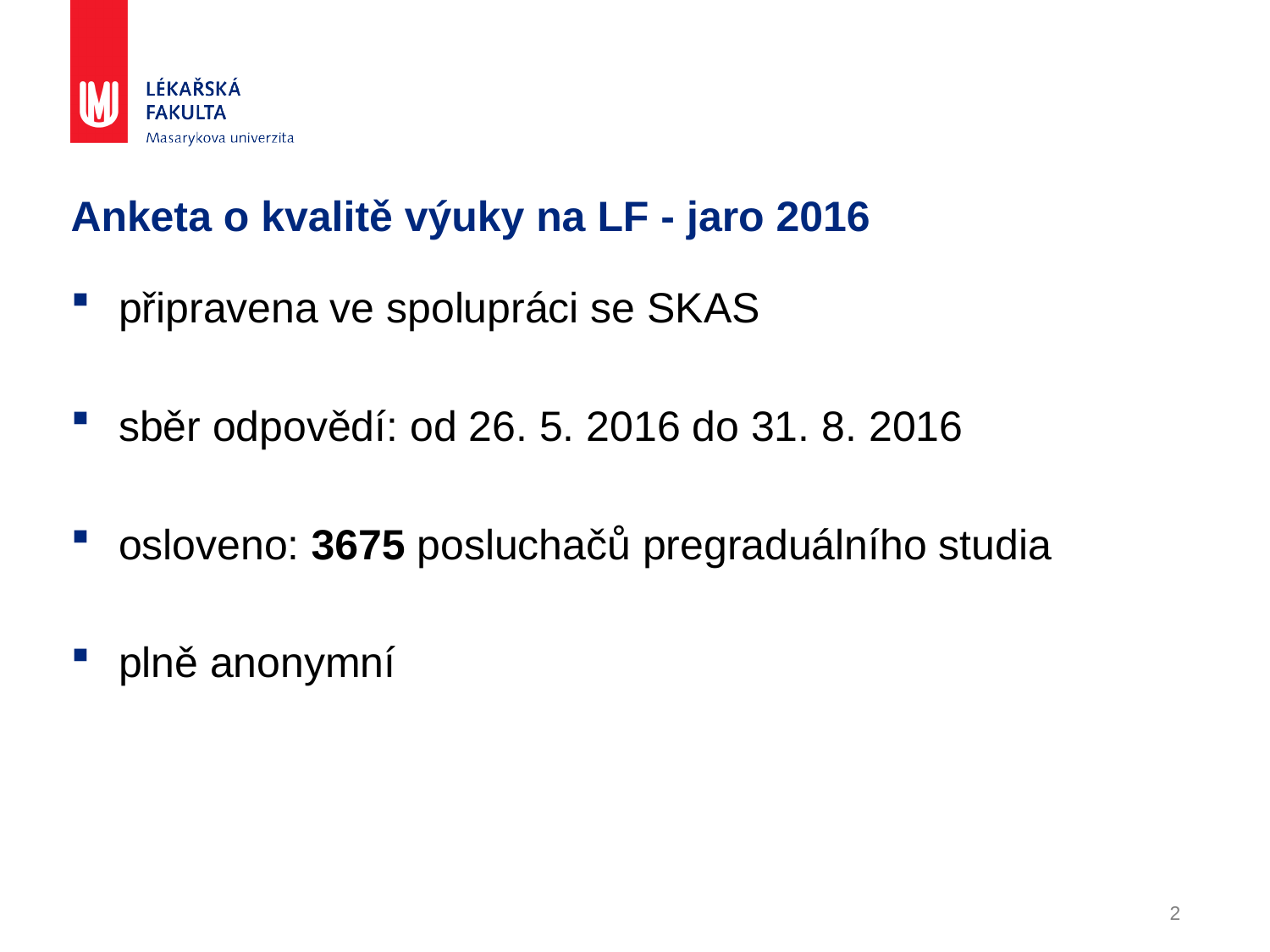

# Anketa o kvalitě výuky na LF - jaro 2016
připravena ve spolupráci se SKAS

sběr odpovědí: od 26. 5. 2016 do 31. 8. 2016

osloveno: 3675 posluchačů pregraduálního studia

plně anonymní

2